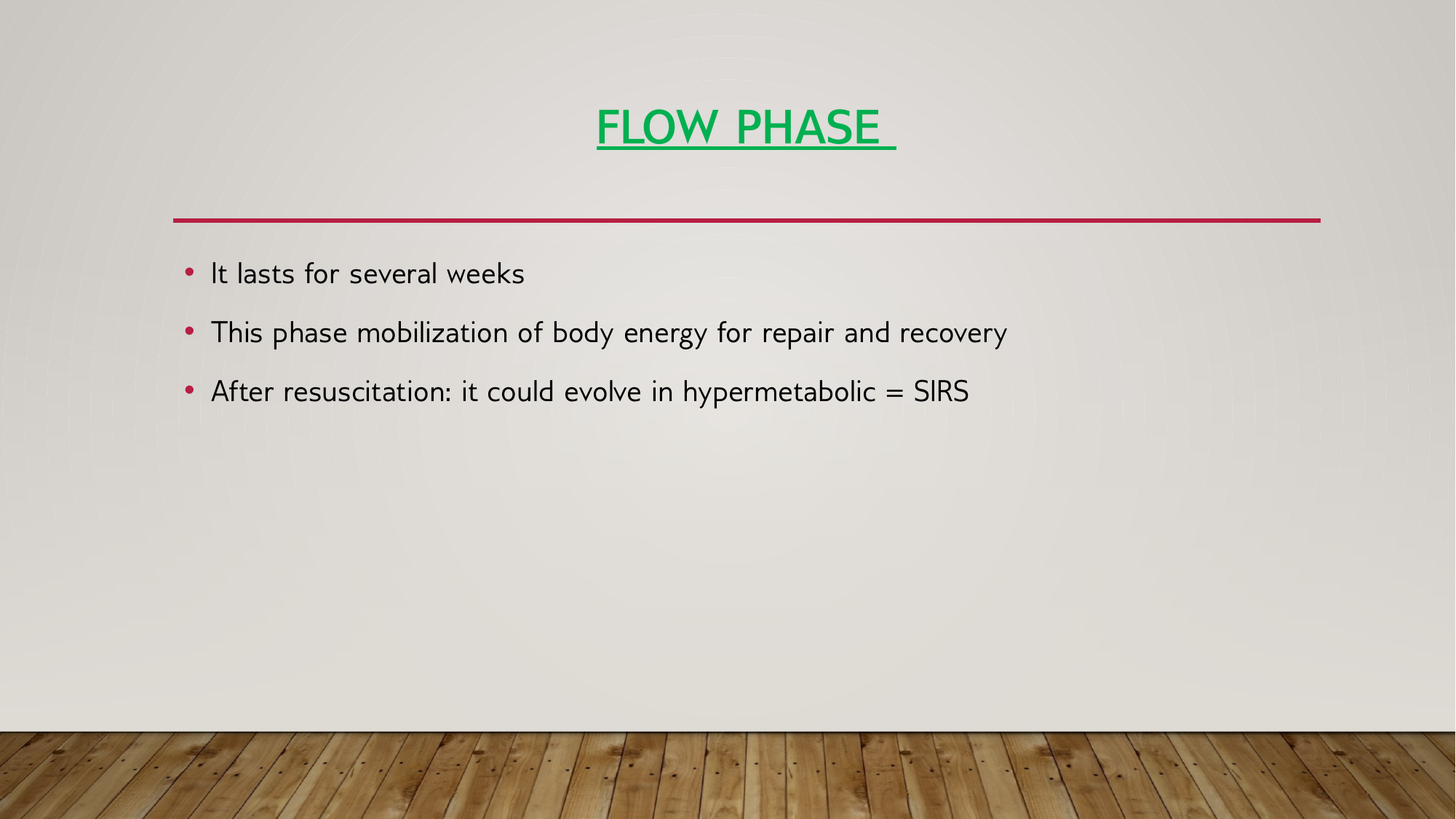

# Flow phase
It lasts for several weeks
This phase mobilization of body energy for repair and recovery
After resuscitation: it could evolve in hypermetabolic = SIRS